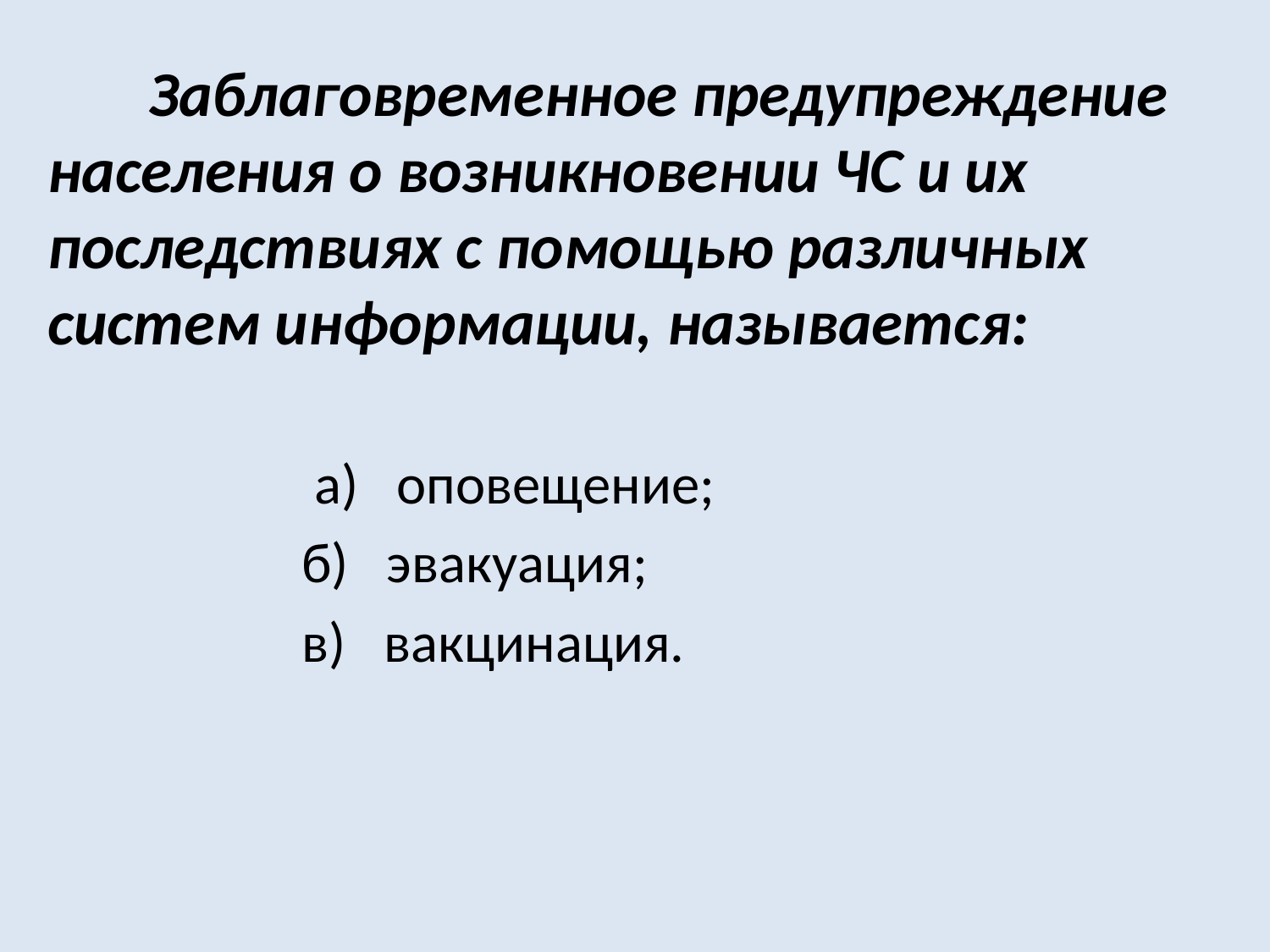

#
       Заблаговременное предупреждение населения о возникновении ЧС и их последствиях с помощью различных систем информации, называется:

                     а)   оповещение;
                    б)   эвакуация;
                    в)   вакцинация.